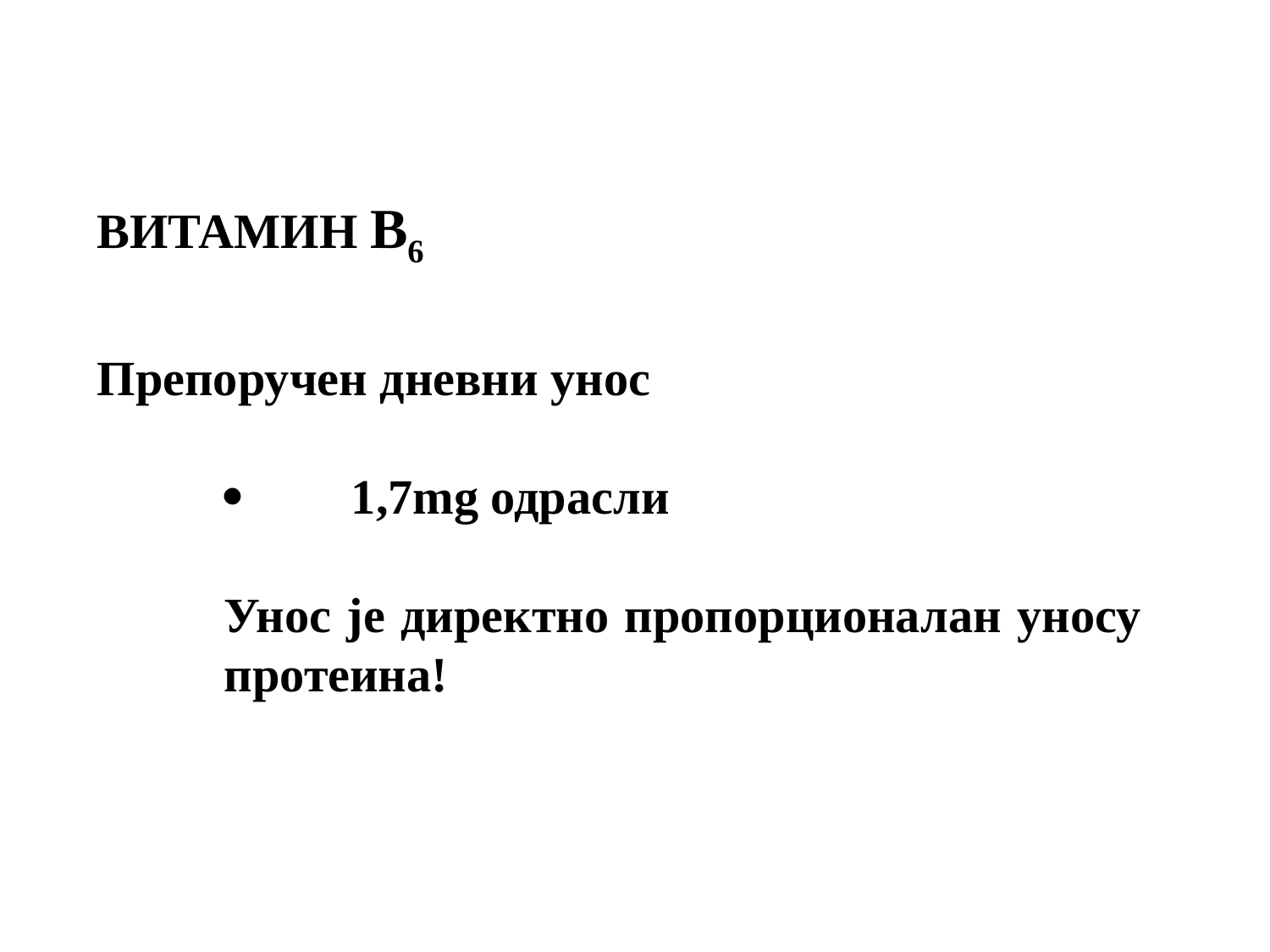

ВИТАМИН B6

Препоручен дневни унос

•	1,7mg одрасли

Унос је директно пропорционалан уносу протеина!